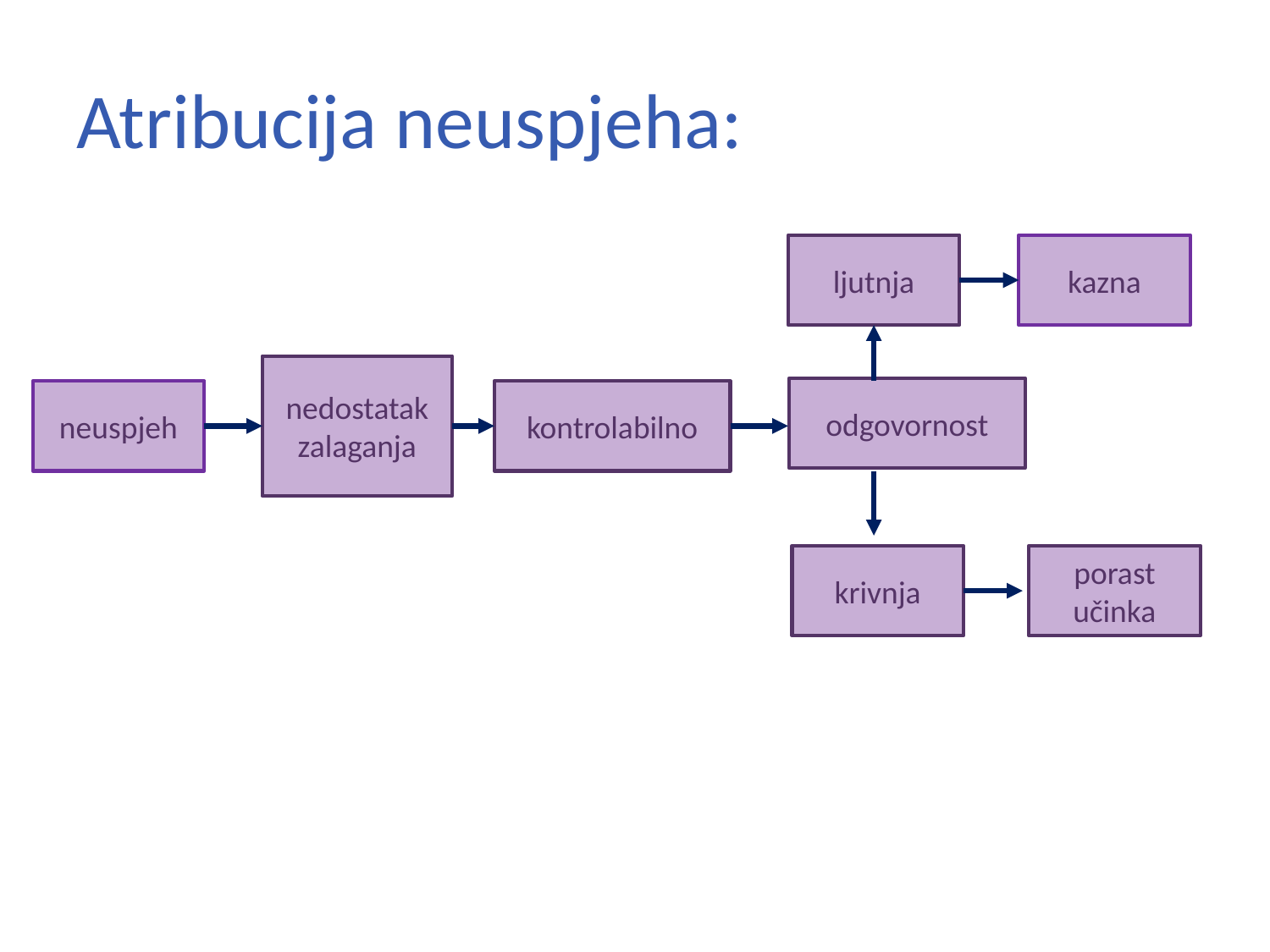

# Atribucija neuspjeha:

ljutnja
kazna
nedostatak zalaganja
odgovornost
neuspjeh
kontrolabilno
krivnja
porast
učinka